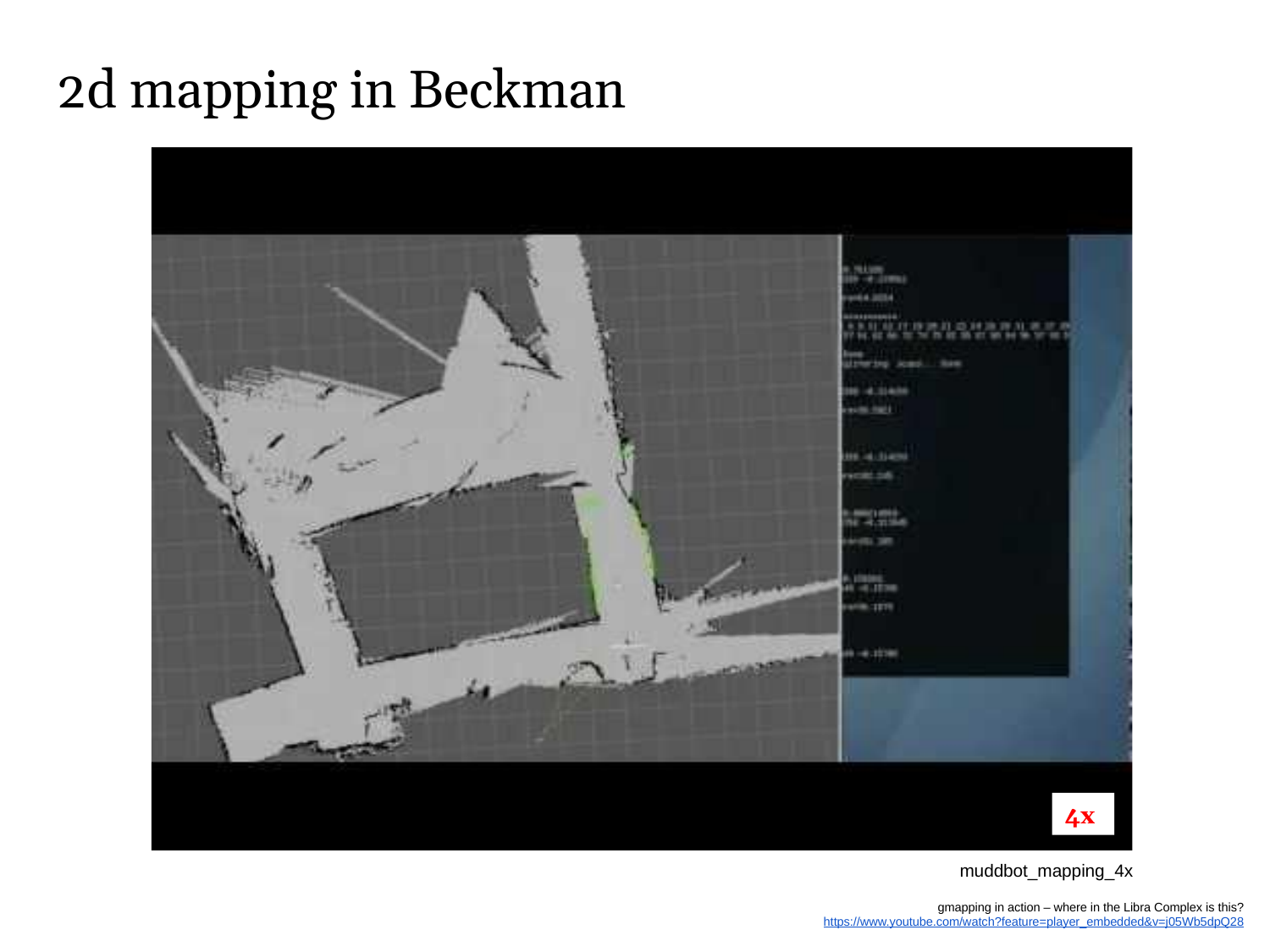

2d mapping in Beckman

4x
muddbot_mapping_4x
gmapping in action – where in the Libra Complex is this?
https://www.youtube.com/watch?feature=player_embedded&v=j05Wb5dpQ28